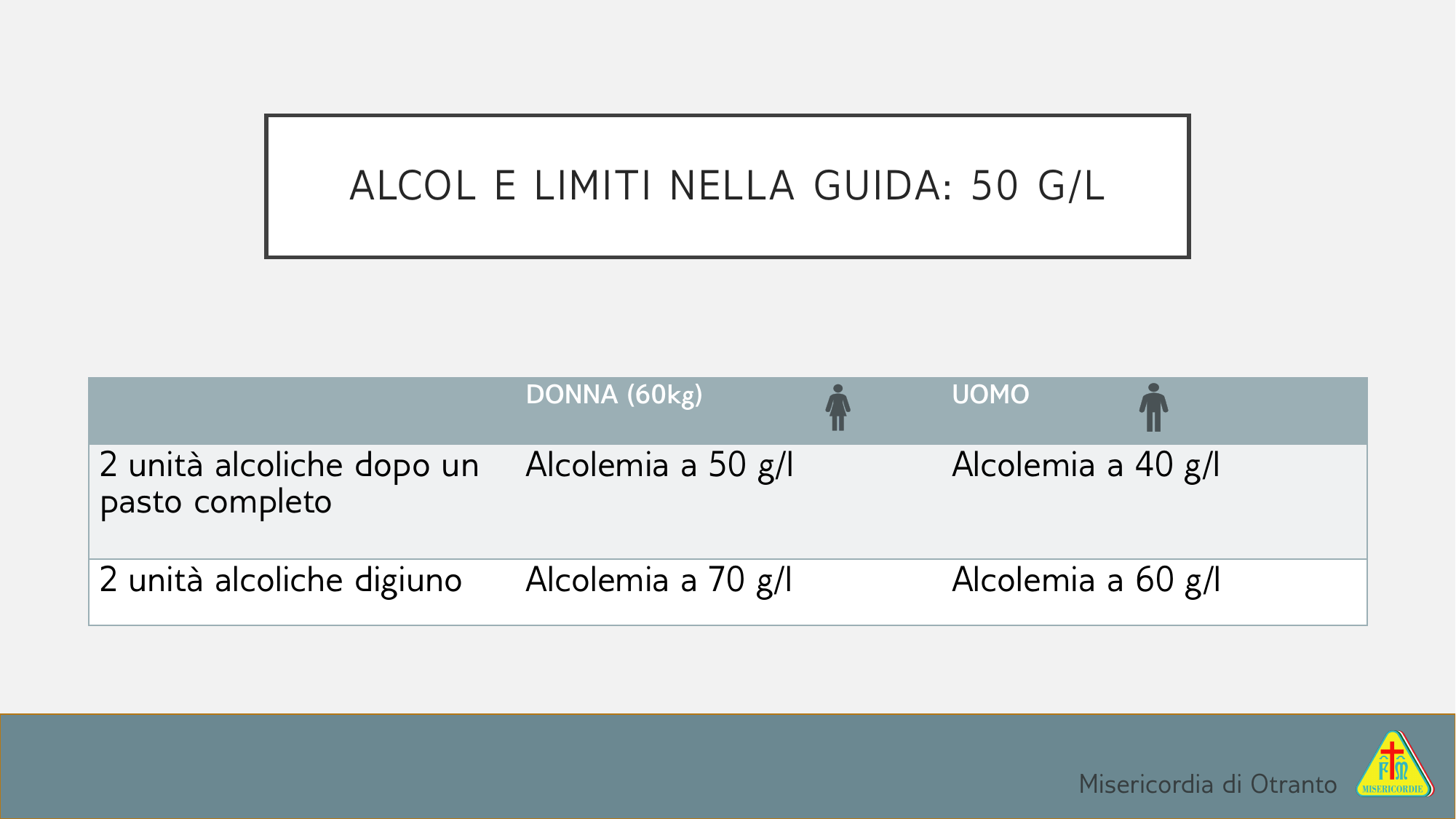

# Alcol e limiti nella guida: 50 g/l
|  | DONNA (60kg) | UOMO |
| --- | --- | --- |
| 2 unità alcoliche dopo un pasto completo | Alcolemia a 50 g/l | Alcolemia a 40 g/l |
| 2 unità alcoliche digiuno | Alcolemia a 70 g/l | Alcolemia a 60 g/l |